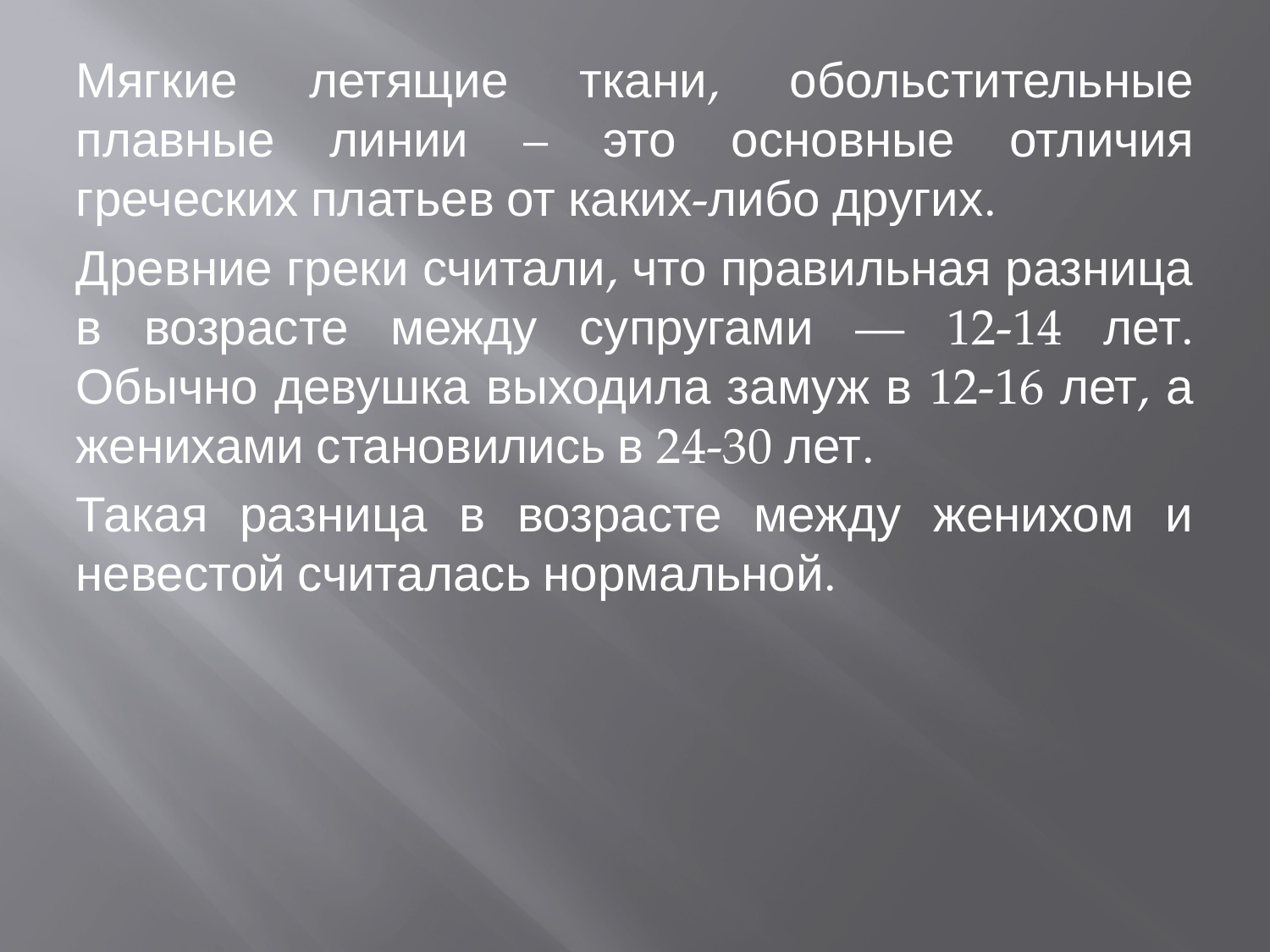

Мягкие летящие ткани, обольстительные плавные линии – это основные отличия греческих платьев от каких-либо других.
Древние греки считали, что правильная разница в возрасте между супругами — 12-14 лет. Обычно девушка выходила замуж в 12-16 лет, а женихами становились в 24-30 лет.
Такая разница в возрасте между женихом и невестой считалась нормальной.